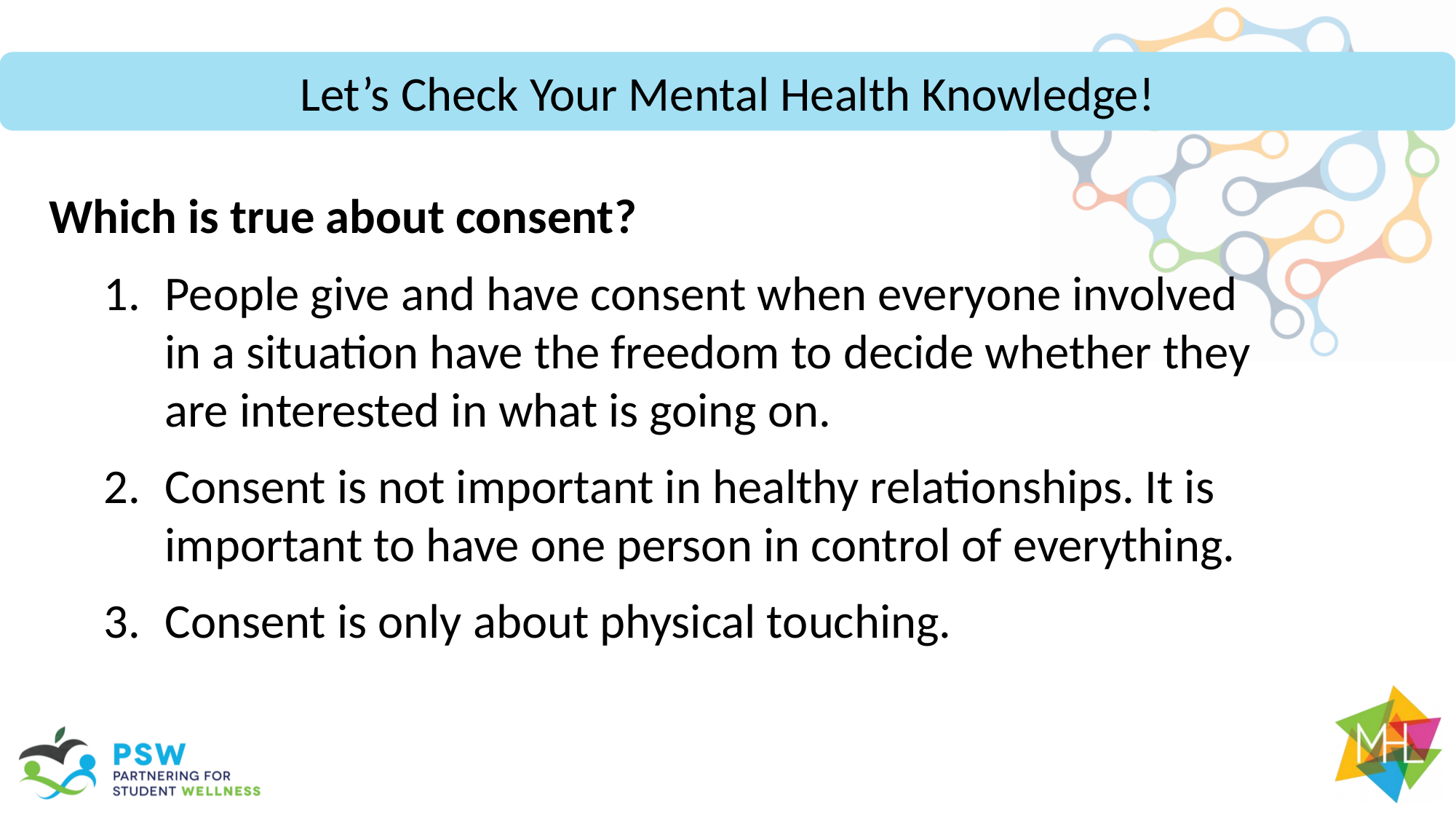

Let’s Check Your Mental Health Knowledge!
Which is true about consent?
People give and have consent when everyone involved in a situation have the freedom to decide whether they are interested in what is going on.
Consent is not important in healthy relationships. It is important to have one person in control of everything.
Consent is only about physical touching.